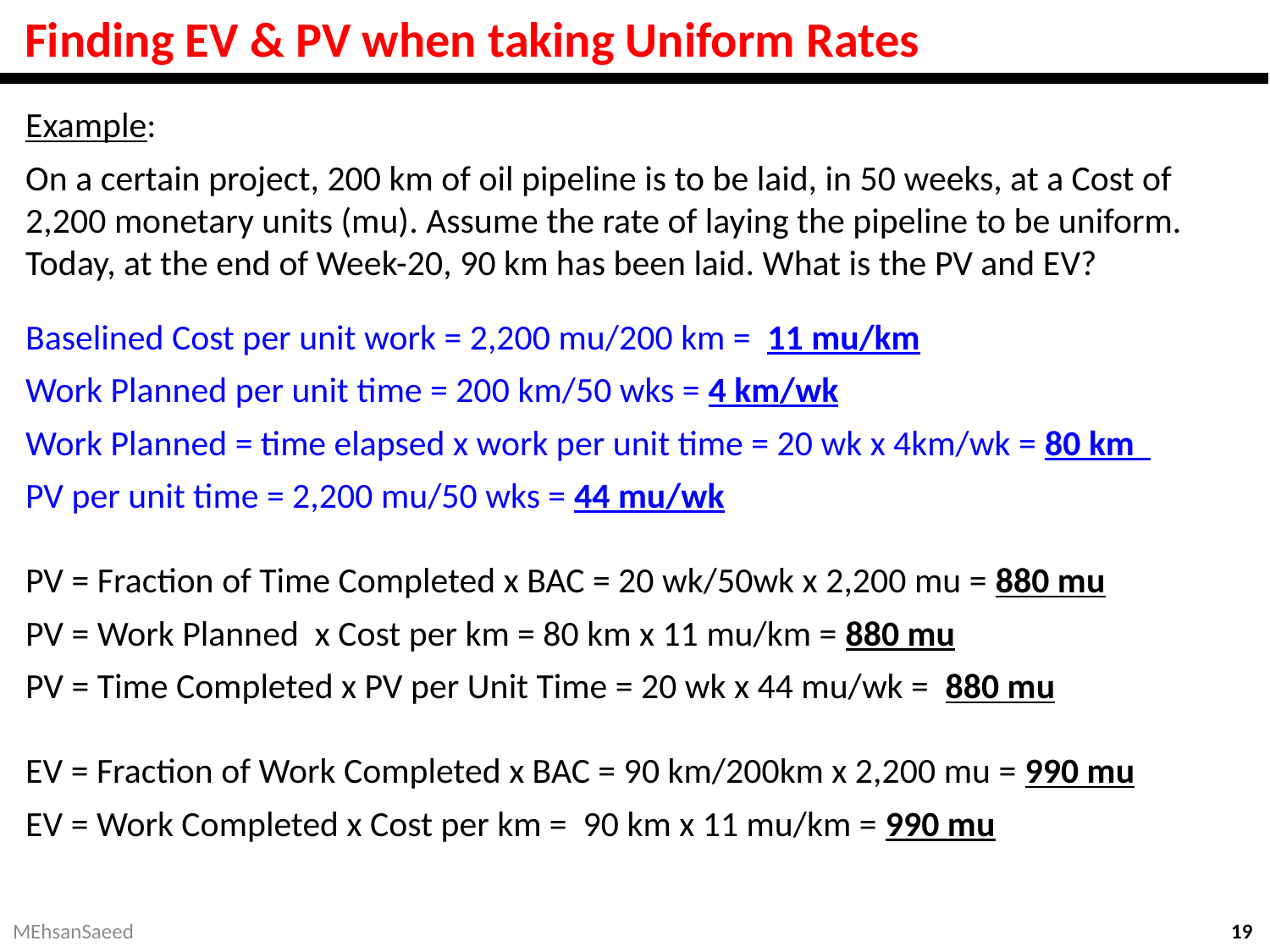

# Finding EV & PV when taking Uniform Rates
Example:
On a certain project, 200 km of oil pipeline is to be laid, in 50 weeks, at a Cost of 2,200 monetary units (mu). Assume the rate of laying the pipeline to be uniform.  Today, at the end of Week-20, 90 km has been laid. What is the PV and EV?
Baselined Cost per unit work = 2,200 mu/200 km =  11 mu/km
Work Planned per unit time = 200 km/50 wks = 4 km/wk
Work Planned = time elapsed x work per unit time = 20 wk x 4km/wk = 80 km
PV per unit time = 2,200 mu/50 wks = 44 mu/wk
PV = Fraction of Time Completed x BAC = 20 wk/50wk x 2,200 mu = 880 mu
PV = Work Planned  x Cost per km = 80 km x 11 mu/km = 880 mu
PV = Time Completed x PV per Unit Time = 20 wk x 44 mu/wk =  880 mu
EV = Fraction of Work Completed x BAC = 90 km/200km x 2,200 mu = 990 mu
EV = Work Completed x Cost per km =  90 km x 11 mu/km = 990 mu
MEhsanSaeed
19